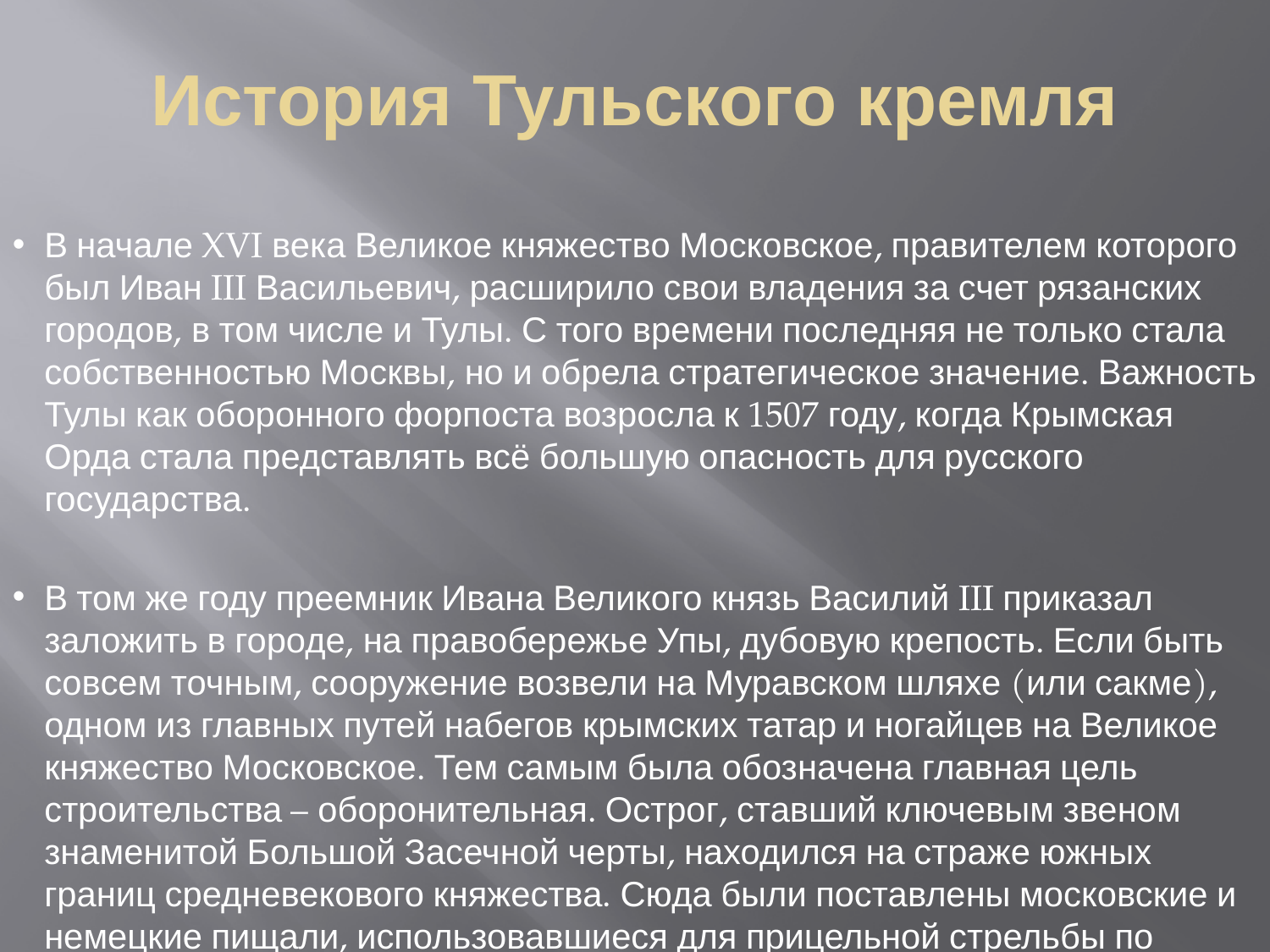

# История Тульского кремля
В начале XVI века Великое княжество Московское, правителем которого был Иван III Васильевич, расширило свои владения за счет рязанских городов, в том числе и Тулы. С того времени последняя не только стала собственностью Москвы, но и обрела стратегическое значение. Важность Тулы как оборонного форпоста возросла к 1507 году, когда Крымская Орда стала представлять всё большую опасность для русского государства.

В том же году преемник Ивана Великого князь Василий III приказал заложить в городе, на правобережье Упы, дубовую крепость. Если быть совсем точным, сооружение возвели на Муравском шляхе (или сакме), одном из главных путей набегов крымских татар и ногайцев на Великое княжество Московское. Тем самым была обозначена главная цель строительства – оборонительная. Острог, ставший ключевым звеном знаменитой Большой Засечной черты, находился на страже южных границ средневекового княжества. Сюда были поставлены московские и немецкие пищали, использовавшиеся для прицельной стрельбы по живой силе и укреплениям. Доставили в крепость и немалое количество пушек.